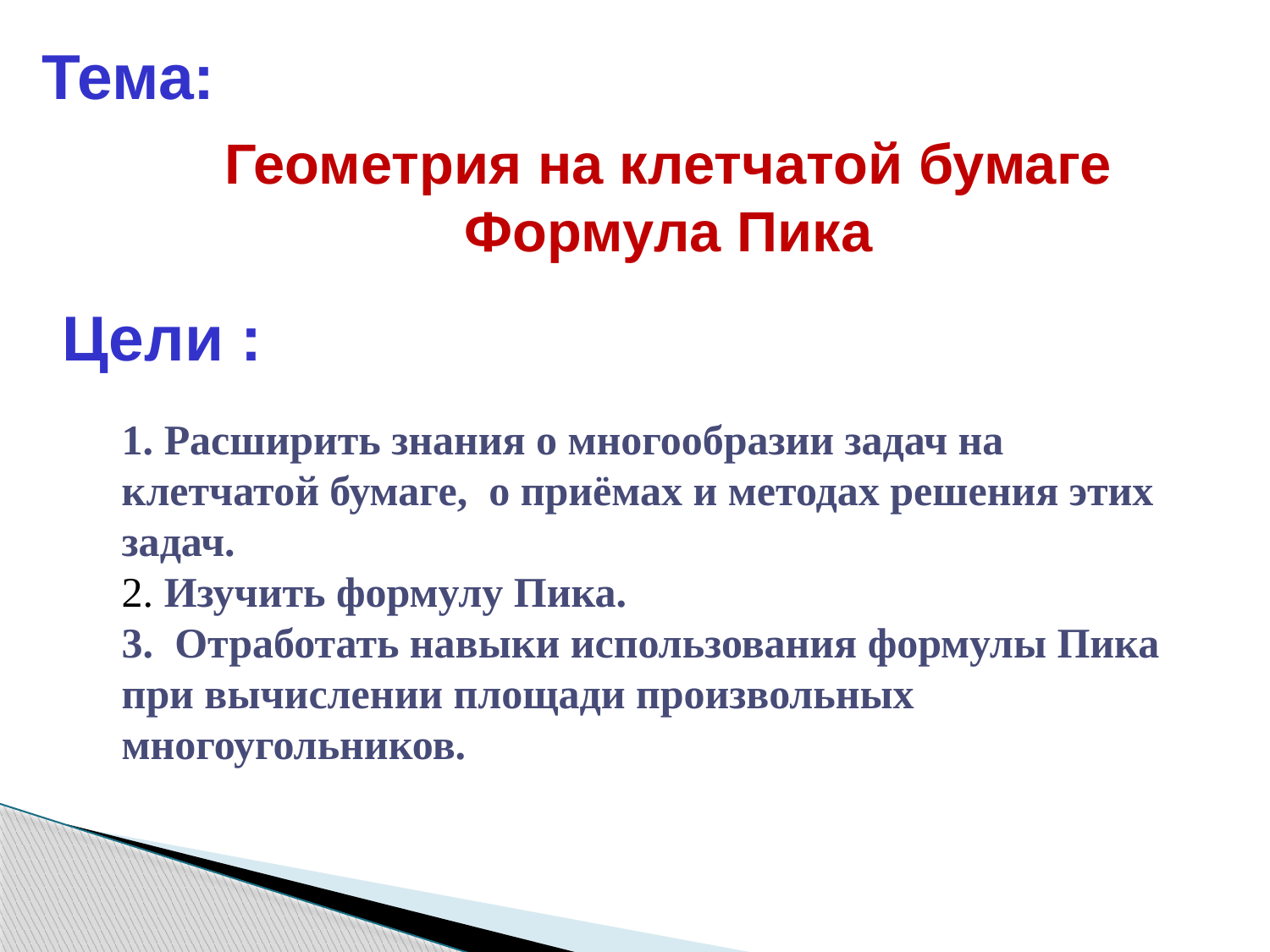

Тема:
Геометрия на клетчатой бумаге
Формула Пика
Цели :
1. Расширить знания о многообразии задач на  клетчатой бумаге,  о приёмах и методах решения этих задач.
2. Изучить формулу Пика.
3.  Отработать навыки использования формулы Пика при вычислении площади произвольных многоугольников.